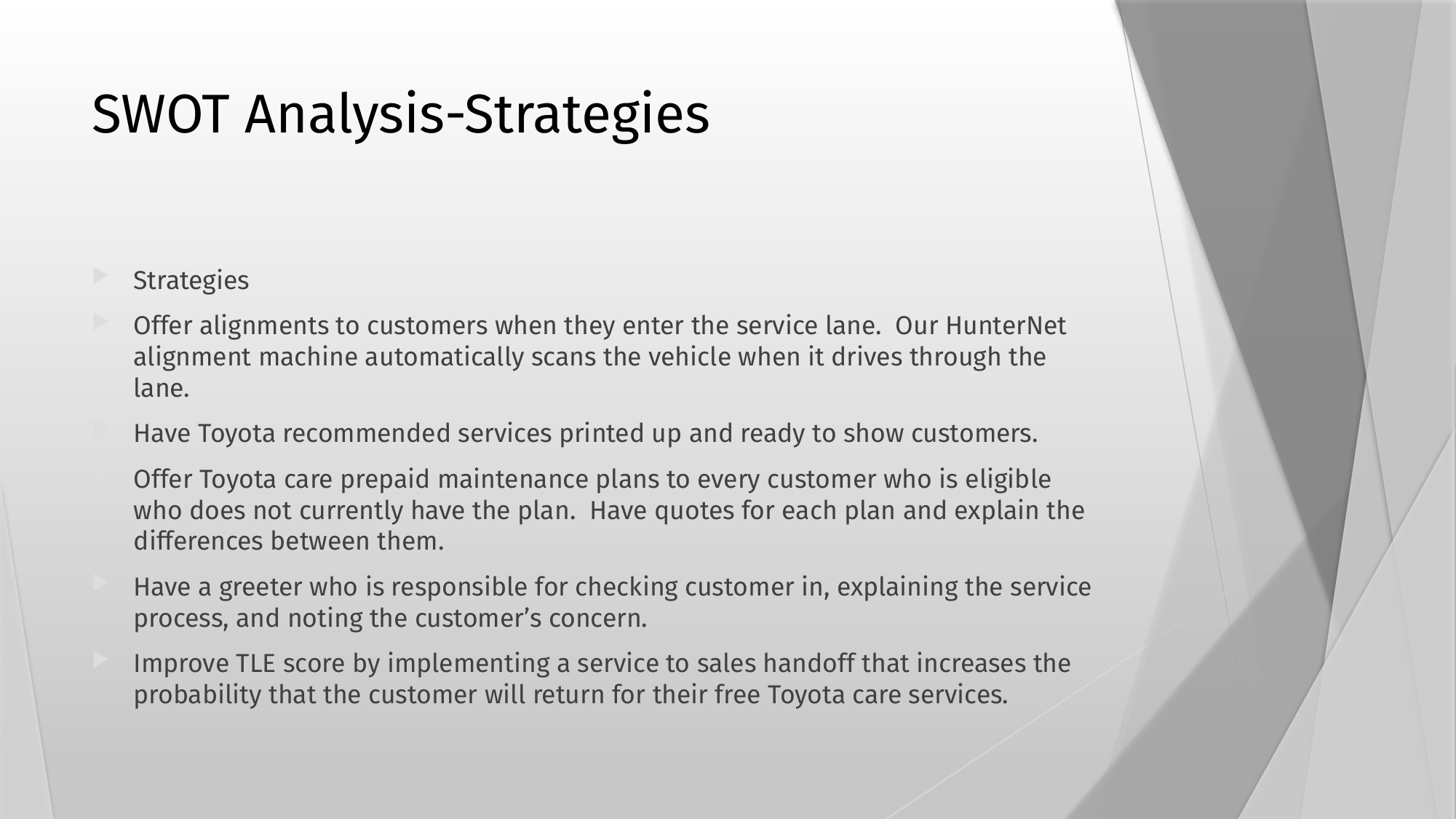

# SWOT Analysis-Strategies
Strategies
Offer alignments to customers when they enter the service lane.  Our HunterNet alignment machine automatically scans the vehicle when it drives through the lane.
Have Toyota recommended services printed up and ready to show customers.
Offer Toyota care prepaid maintenance plans to every customer who is eligible who does not currently have the plan.  Have quotes for each plan and explain the differences between them.
Have a greeter who is responsible for checking customer in, explaining the service process, and noting the customer’s concern.
Improve TLE score by implementing a service to sales handoff that increases the probability that the customer will return for their free Toyota care services.